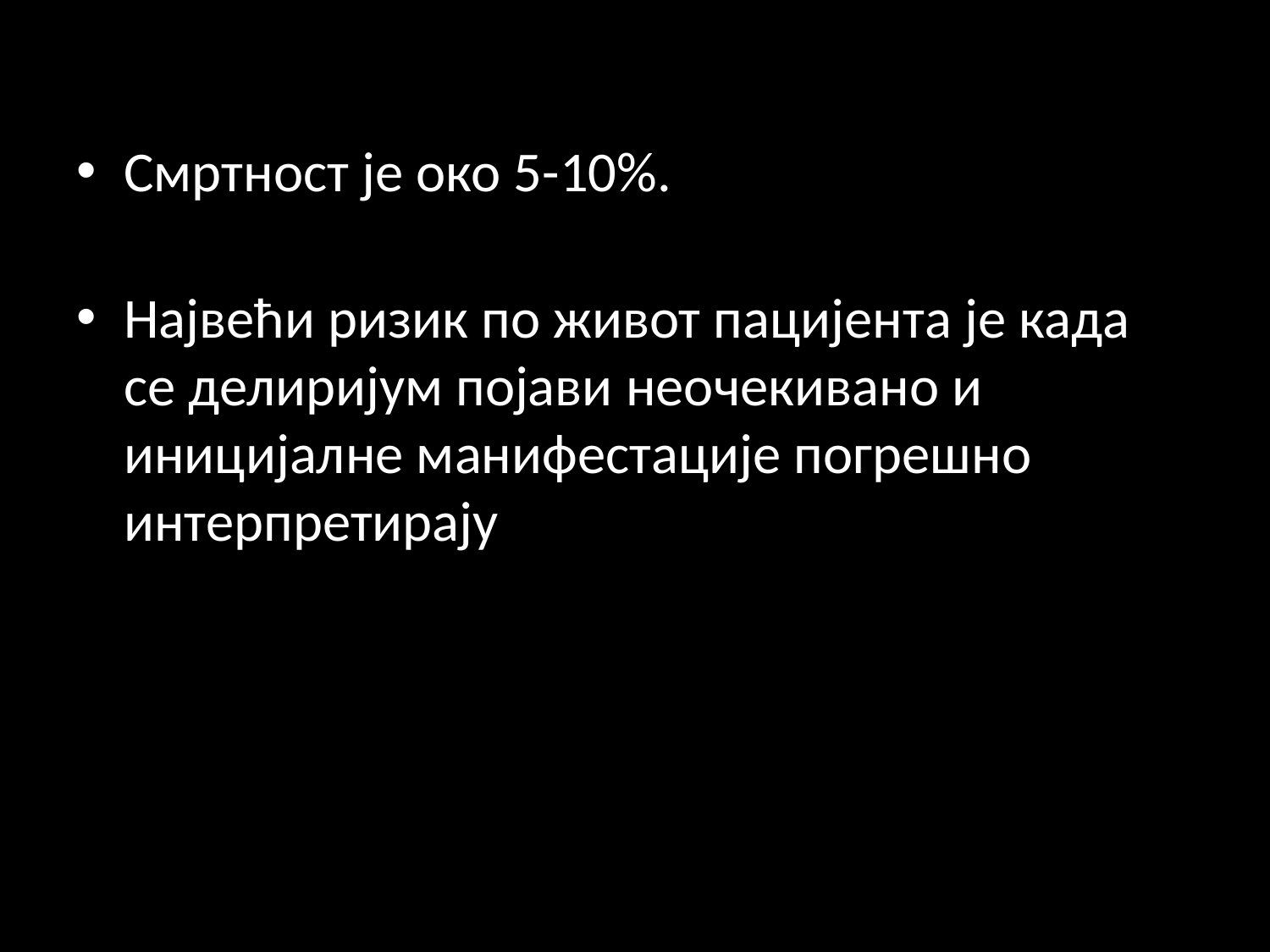

Смртност је око 5-10%.
Највећи ризик по живот пацијента је када се делиријум појави неочекивано и иницијалне манифестације погрешно интерпретирају